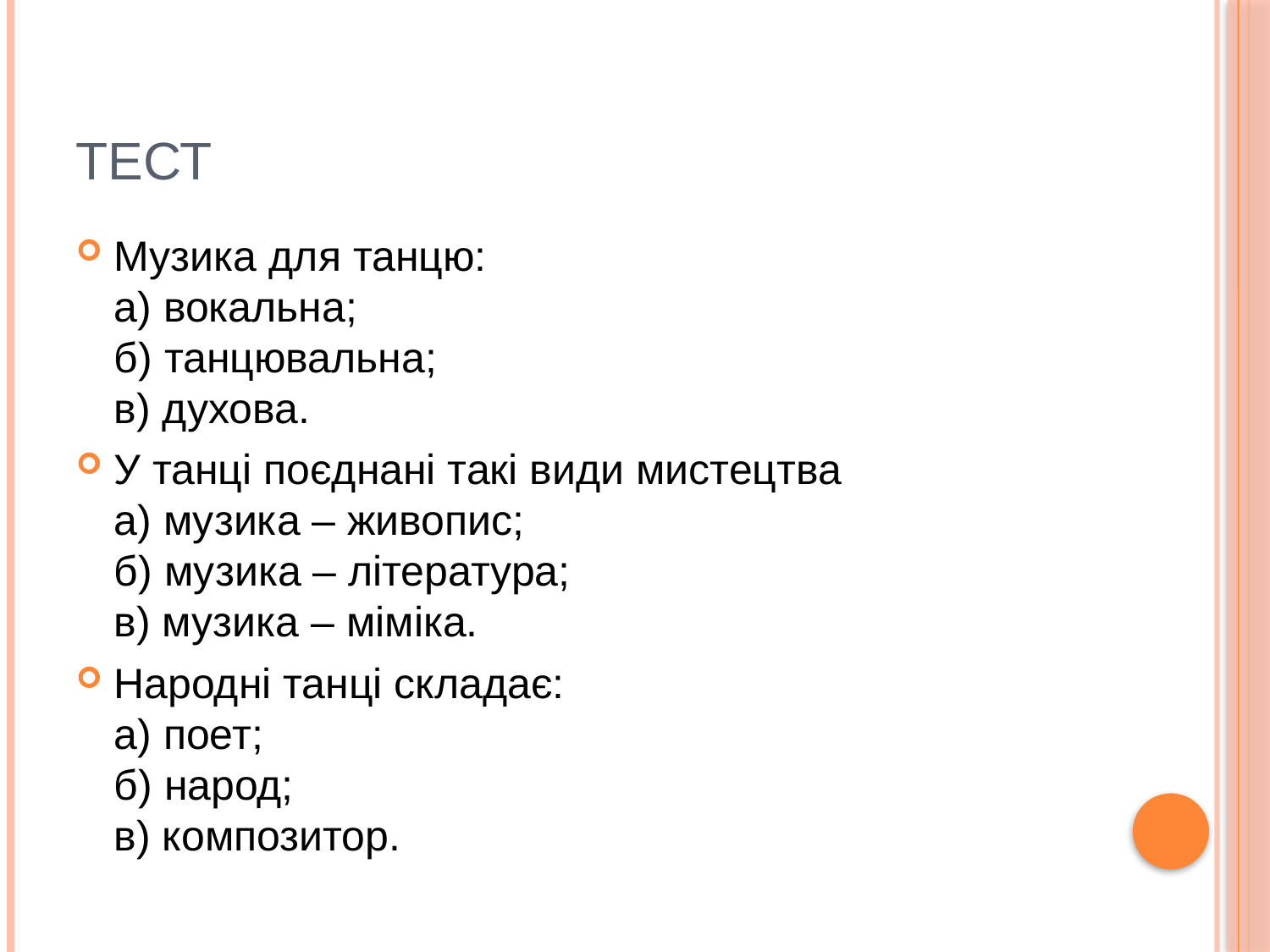

# Тест
Музика для танцю:
а) вокальна;
б) танцювальна;
в) духова.
У танці поєднані такі види мистецтва
а) музика – живопис;
б) музика – література;
в) музика – міміка.
Народні танці складає:
а) поет;
б) народ;
в) композитор.